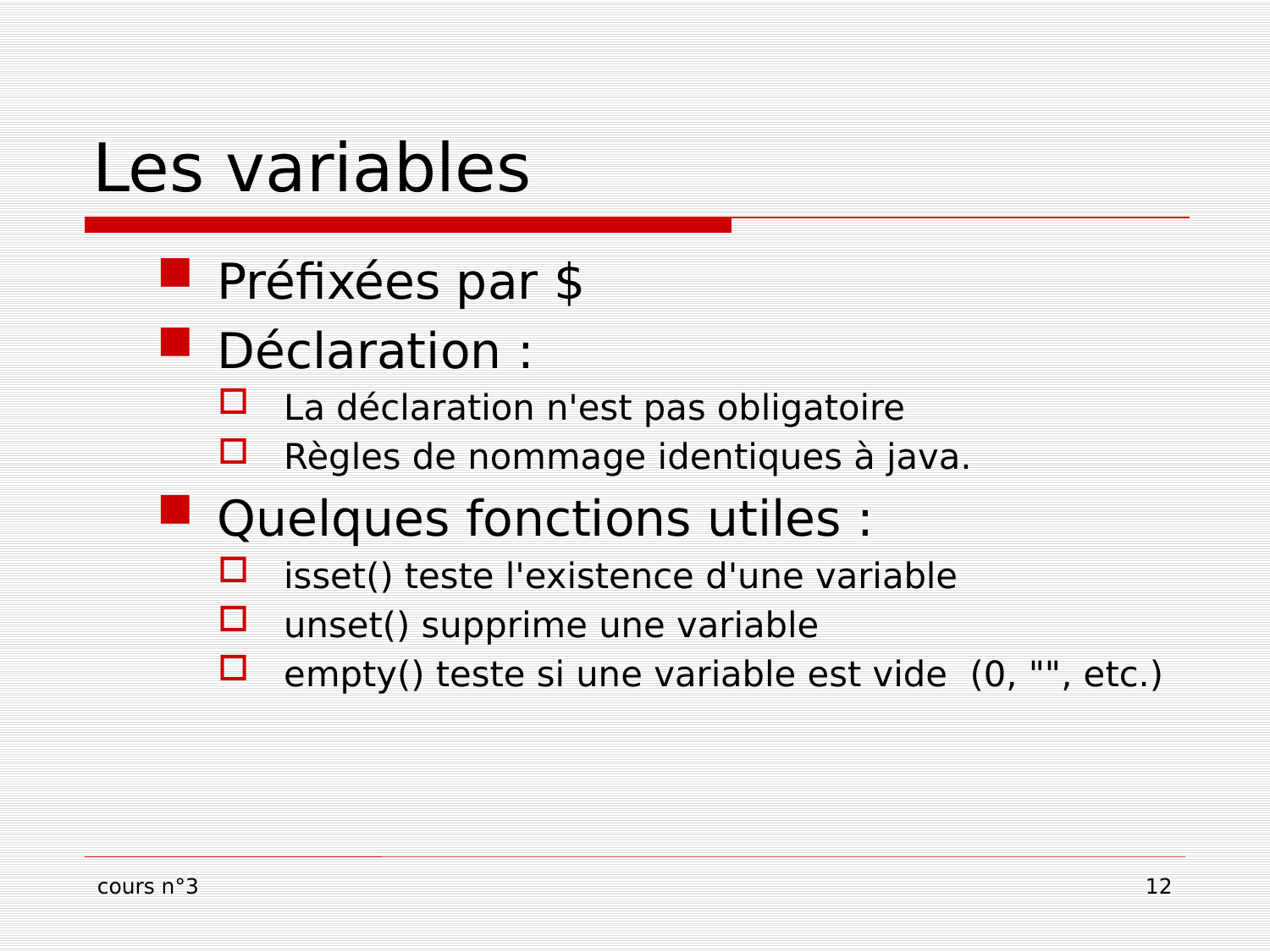

# Les variables
Préfixées par $
Déclaration :
 La déclaration n'est pas obligatoire
 Règles de nommage identiques à java.
Quelques fonctions utiles :
 isset() teste l'existence d'une variable
 unset() supprime une variable
 empty() teste si une variable est vide  (0, "", etc.)‏

cours n°3
12